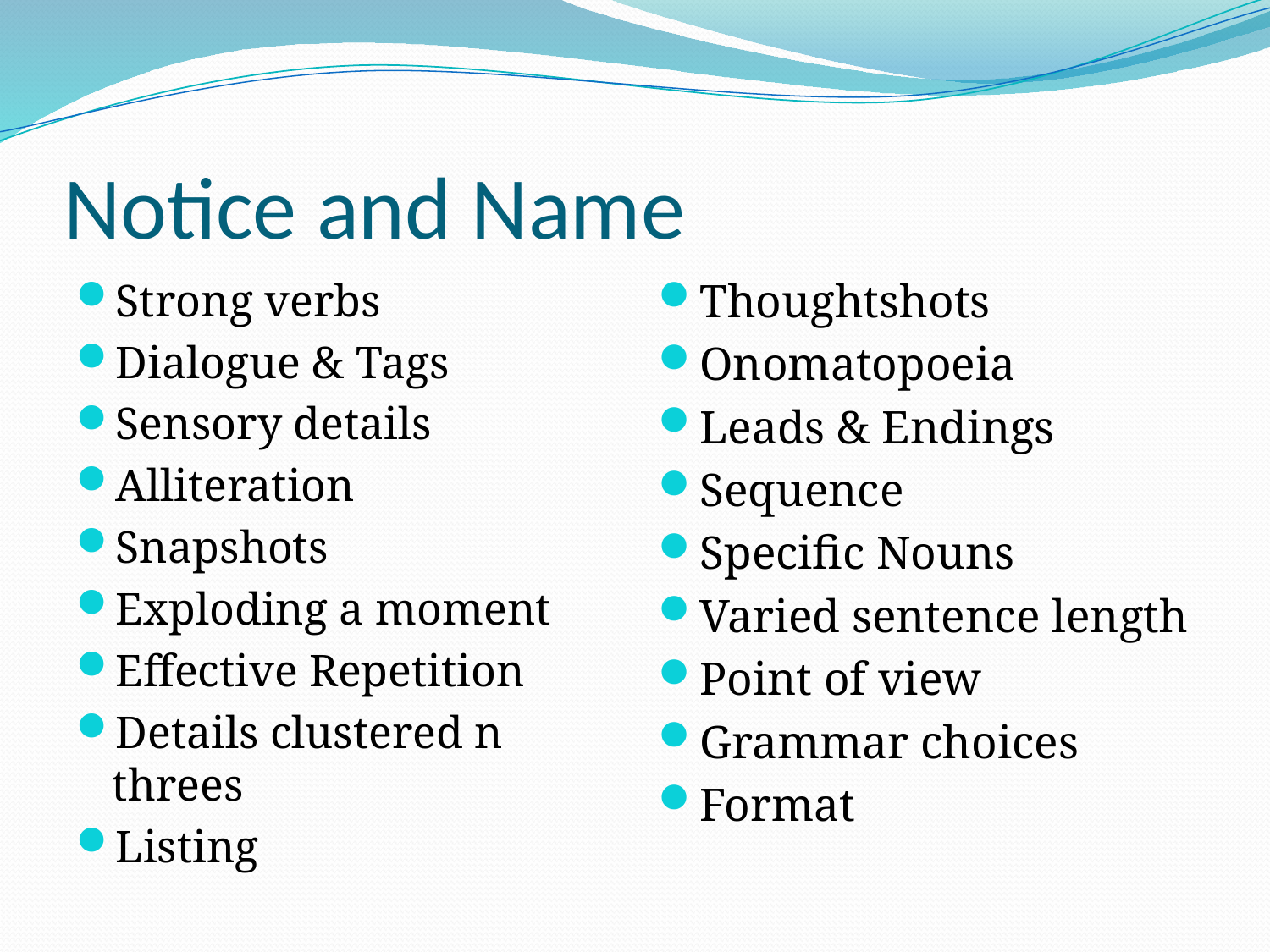

# Notice and Name
Strong verbs
Dialogue & Tags
Sensory details
Alliteration
Snapshots
Exploding a moment
Effective Repetition
Details clustered n threes
Listing
Thoughtshots
Onomatopoeia
Leads & Endings
Sequence
Specific Nouns
Varied sentence length
Point of view
Grammar choices
Format